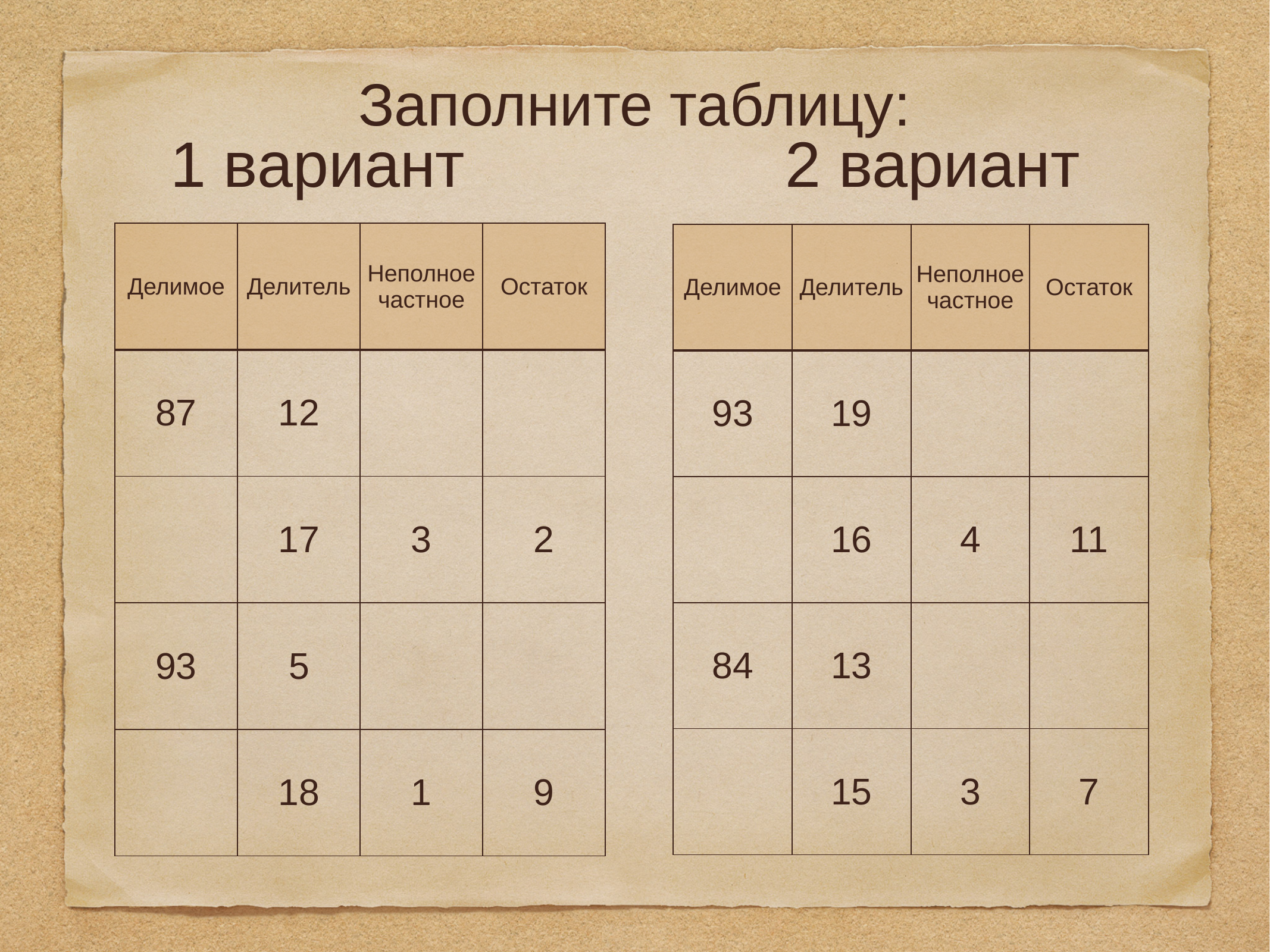

# Заполните таблицу:
1 вариант                  2 вариант
| Делимое | Делитель | Неполное частное | Остаток |
| --- | --- | --- | --- |
| 87 | 12 |  |  |
|  | 17 | 3 | 2 |
| 93 | 5 |  |  |
|  | 18 | 1 | 9 |
| Делимое | Делитель | Неполное частное | Остаток |
| --- | --- | --- | --- |
| 93 | 19 |  |  |
|  | 16 | 4 | 11 |
| 84 | 13 |  |  |
|  | 15 | 3 | 7 |